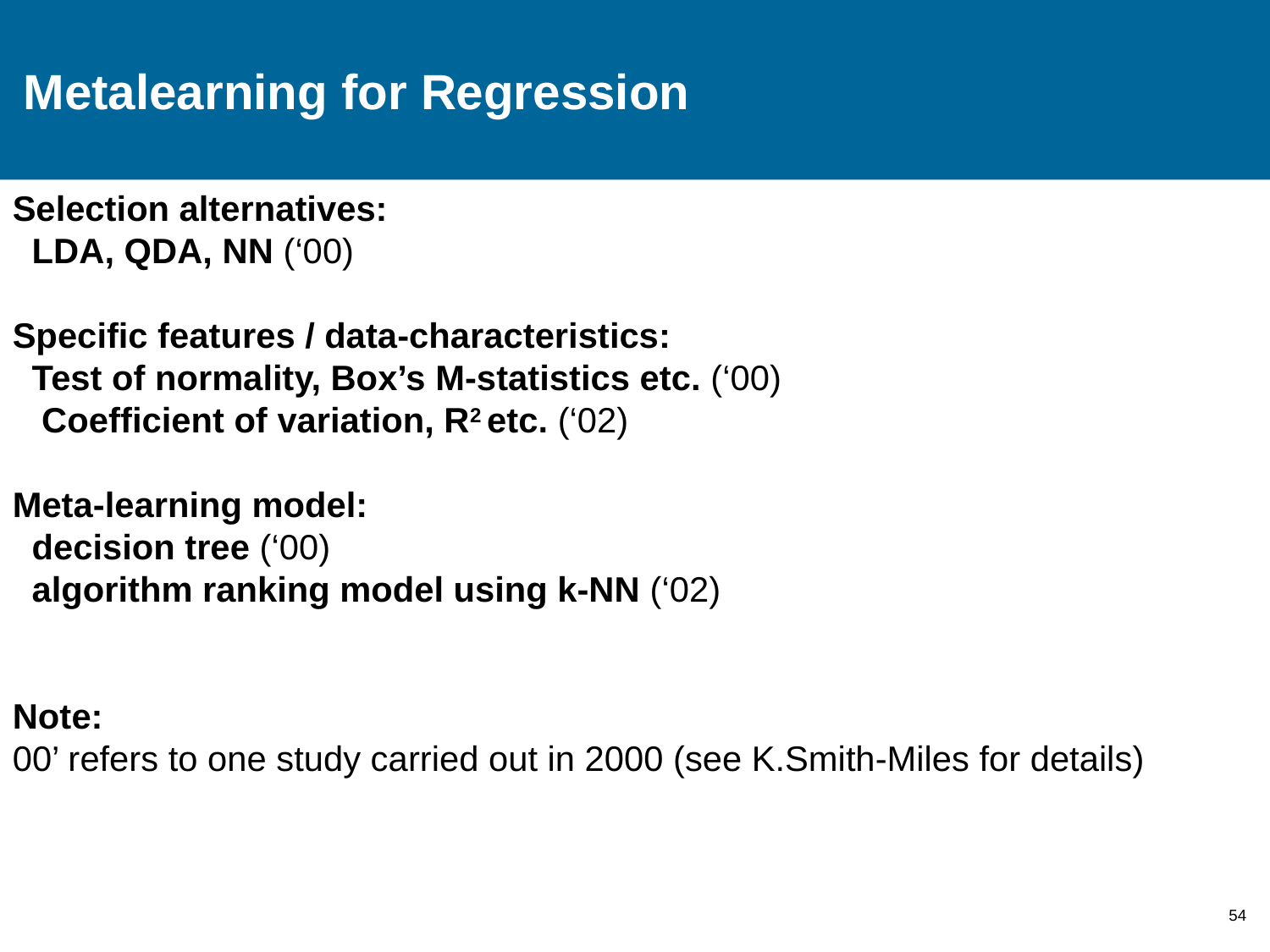

# Metalearning for Regression
Selection alternatives:
  LDA, QDA, NN (‘00)

Specific features / data-characteristics:
  Test of normality, Box’s M-statistics etc. (‘00)
   Coefficient of variation, R2 etc. (‘02)

Meta-learning model:
  decision tree (‘00)
  algorithm ranking model using k-NN (‘02)

Note:
00’ refers to one study carried out in 2000 (see K.Smith-Miles for details)

54